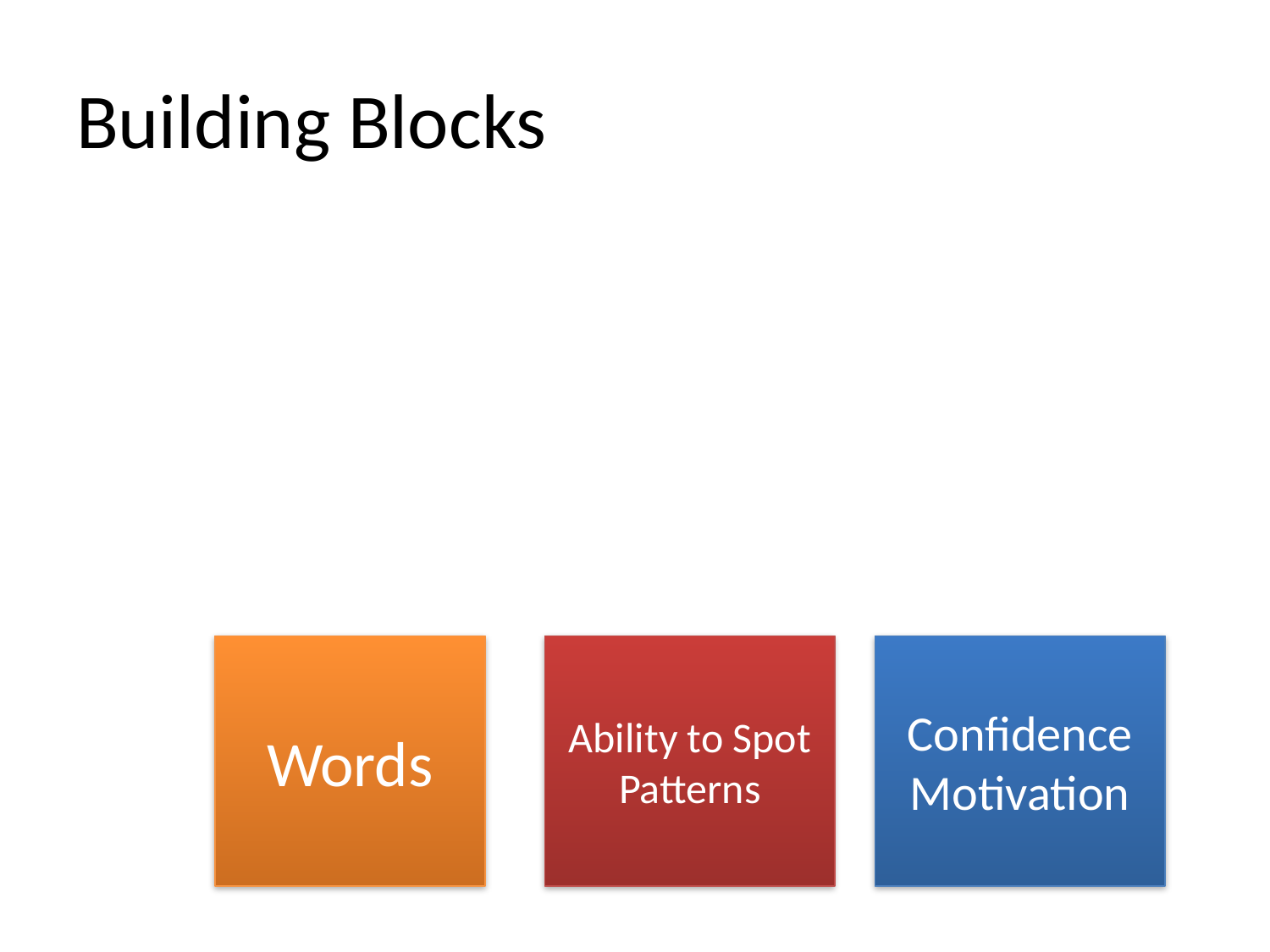

# Building Blocks
Words
Ability to Spot Patterns
Confidence
Motivation